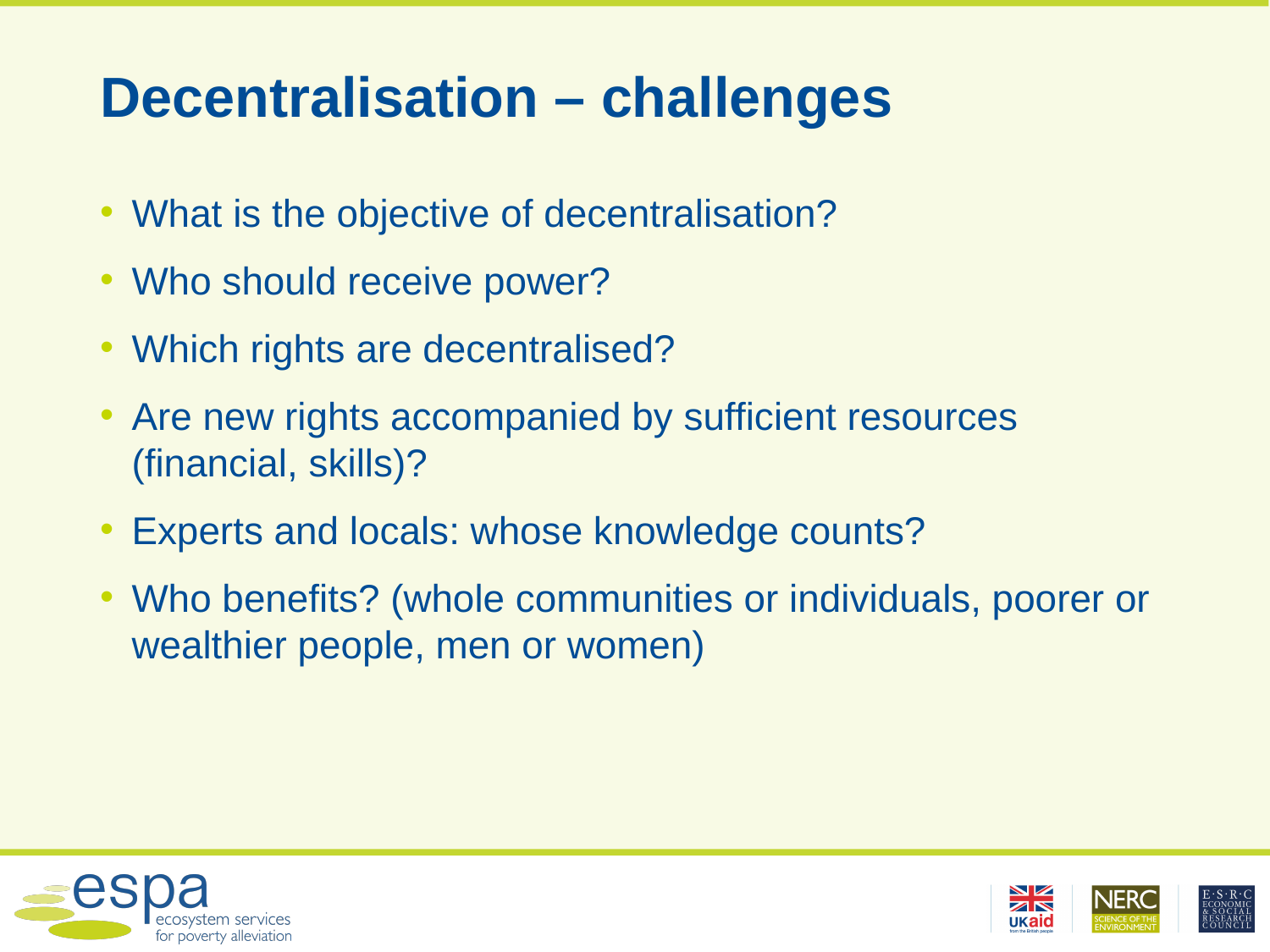

# Decentralisation – challenges
What is the objective of decentralisation?
Who should receive power?
Which rights are decentralised?
Are new rights accompanied by sufficient resources (financial, skills)?
Experts and locals: whose knowledge counts?
Who benefits? (whole communities or individuals, poorer or wealthier people, men or women)